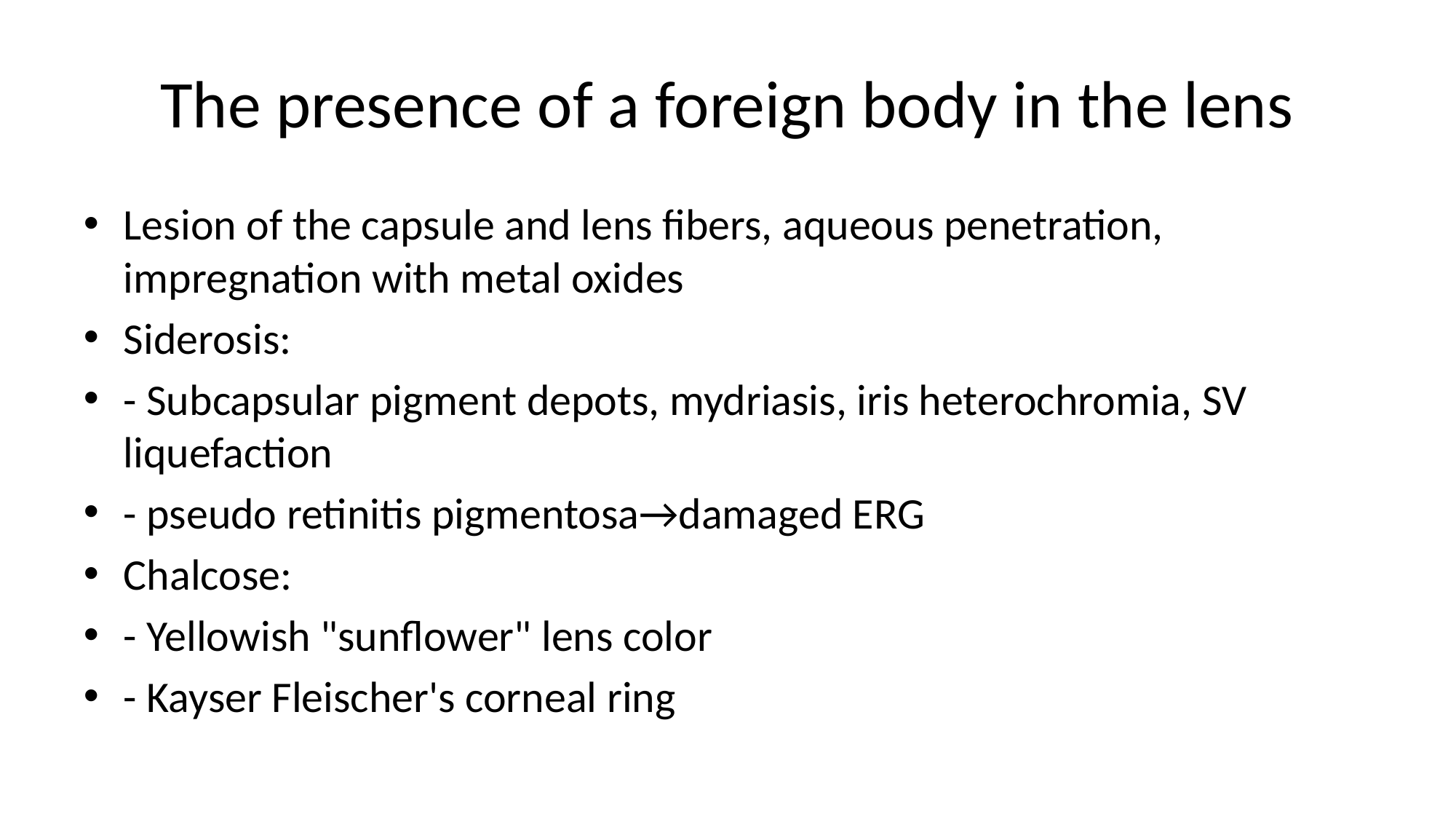

# The presence of a foreign body in the lens
Lesion of the capsule and lens fibers, aqueous penetration, impregnation with metal oxides
Siderosis:
- Subcapsular pigment depots, mydriasis, iris heterochromia, SV liquefaction
- pseudo retinitis pigmentosa→damaged ERG
Chalcose:
- Yellowish "sunflower" lens color
- Kayser Fleischer's corneal ring